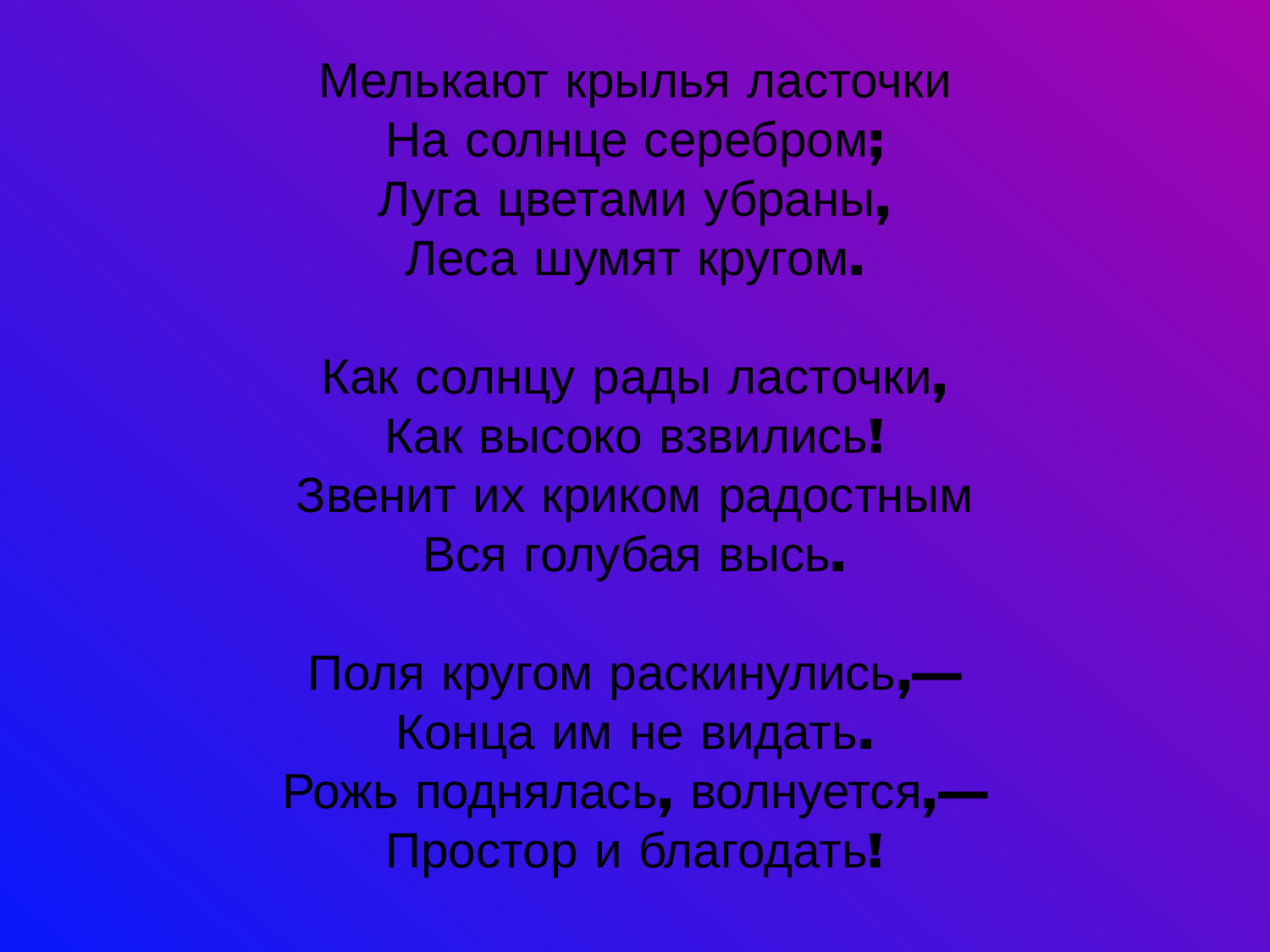

Мелькают крылья ласточки
На солнце серебром;
Луга цветами убраны,
Леса шумят кругом.
Как солнцу рады ласточки,
Как высоко взвились!
Звенит их криком радостным
Вся голубая высь.
Поля кругом раскинулись,—
Конца им не видать.
Рожь поднялась, волнуется,—
Простор и благодать!